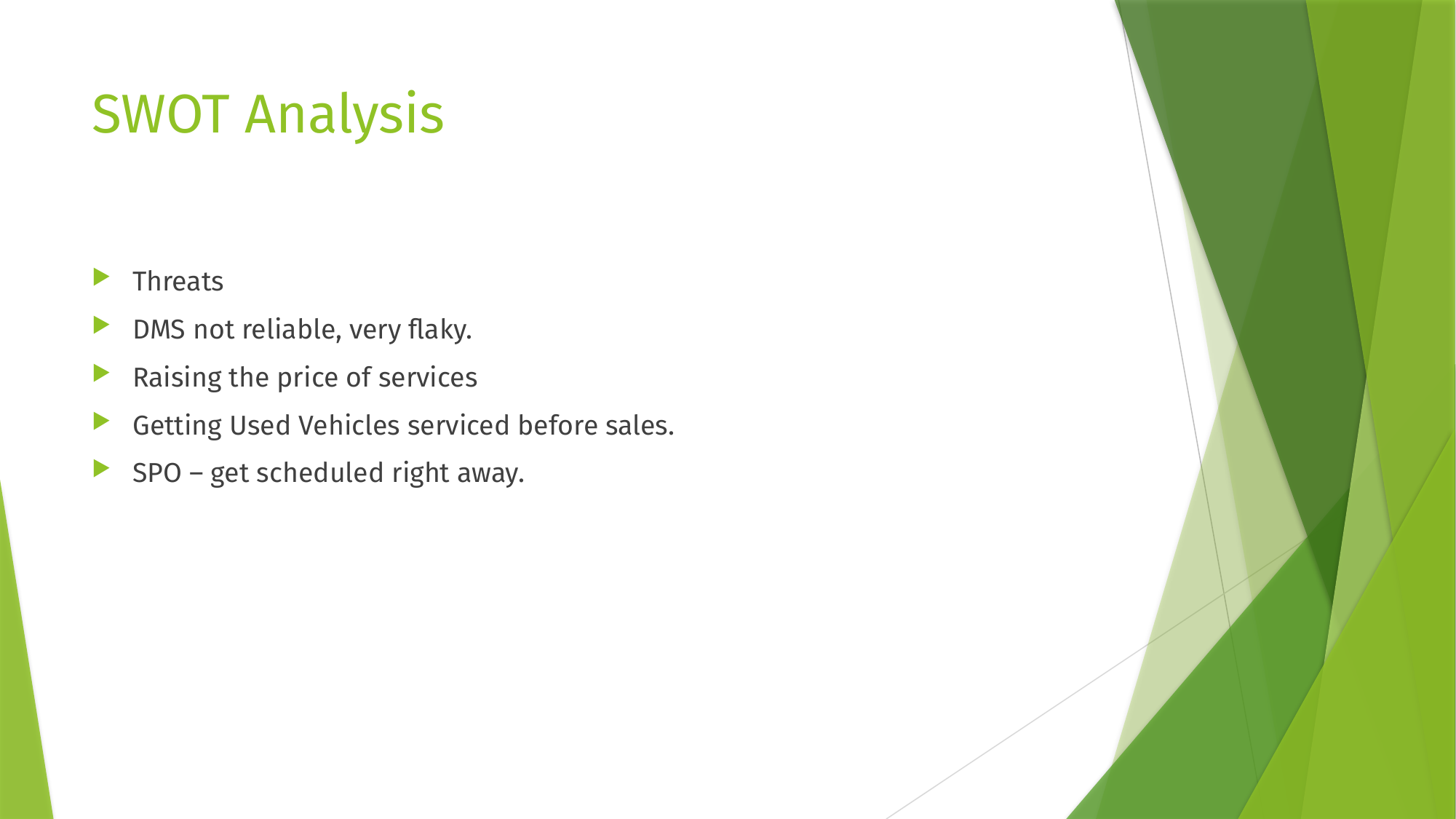

# SWOT Analysis
Threats
DMS not reliable, very flaky.
Raising the price of services
Getting Used Vehicles serviced before sales.
SPO – get scheduled right away.